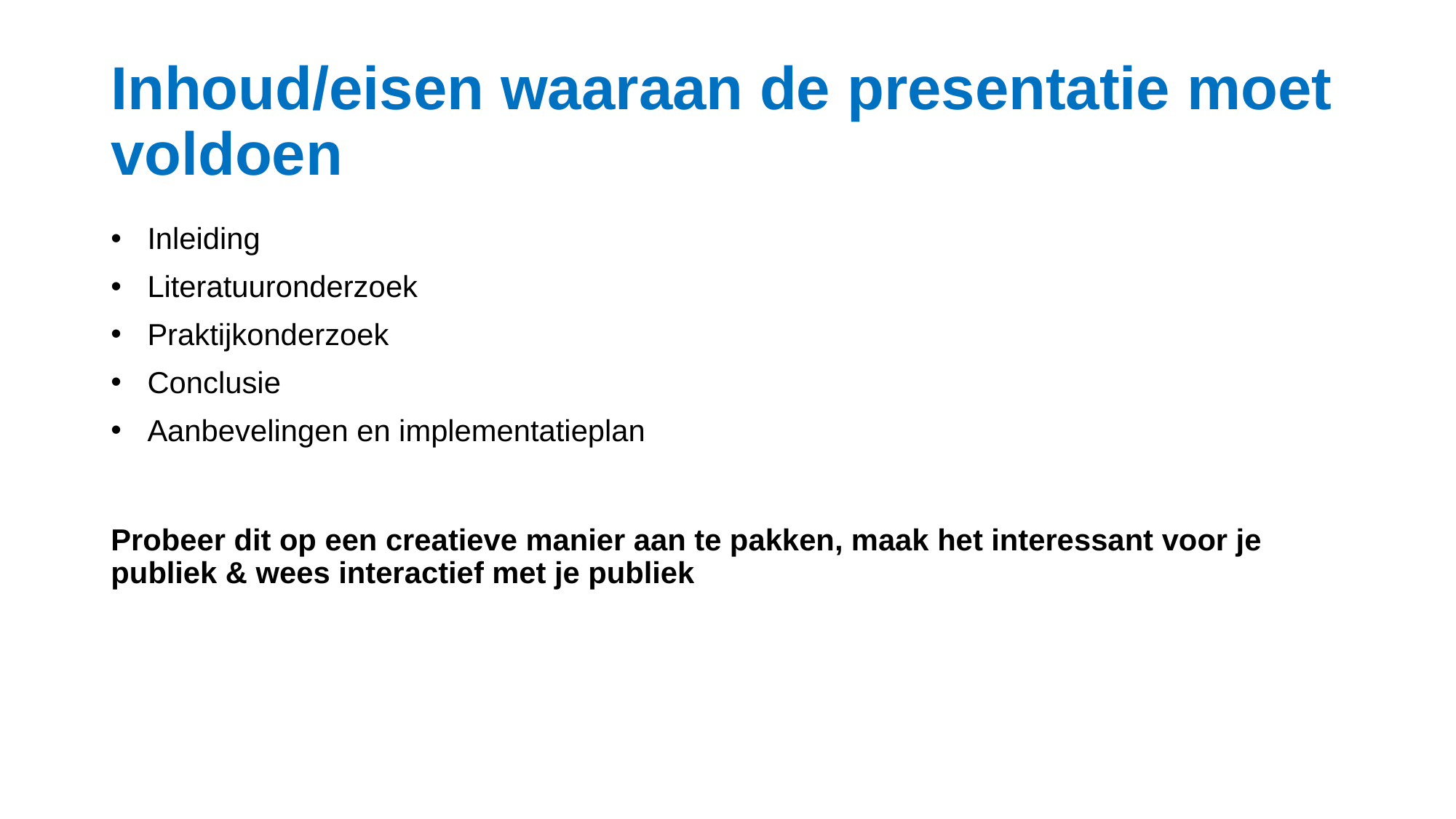

# Inhoud/eisen waaraan de presentatie moet voldoen
Inleiding
Literatuuronderzoek
Praktijkonderzoek
Conclusie
Aanbevelingen en implementatieplan

Probeer dit op een creatieve manier aan te pakken, maak het interessant voor je publiek & wees interactief met je publiek